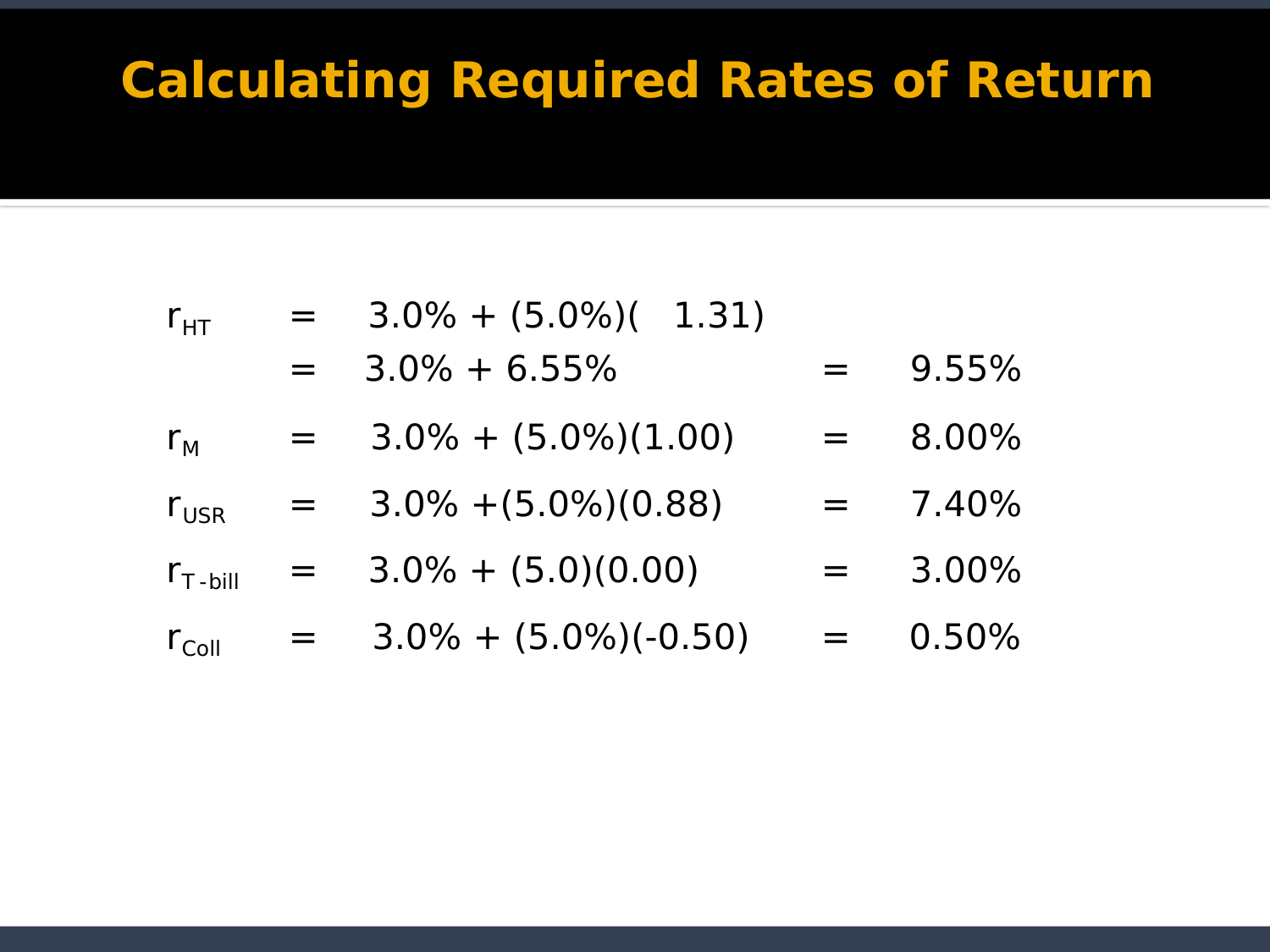

# Calculating Required Rates of Return
r

=

3.0% + (5.0%)(
1.31)

HT

=

3.0% + 6.55%

=

9.55%

r

=

3.0% + (5.0%)(1.00)

=

8.00%

M
r

=

3.0% +(5.0%)(0.88)

=

7.40%

USR
r

=

3.0% + (5.0)(0.00)

=

3.00%

T
-
bill
r

=

3.0% + (5.0%)(-0.50)

=

0.50%

Coll